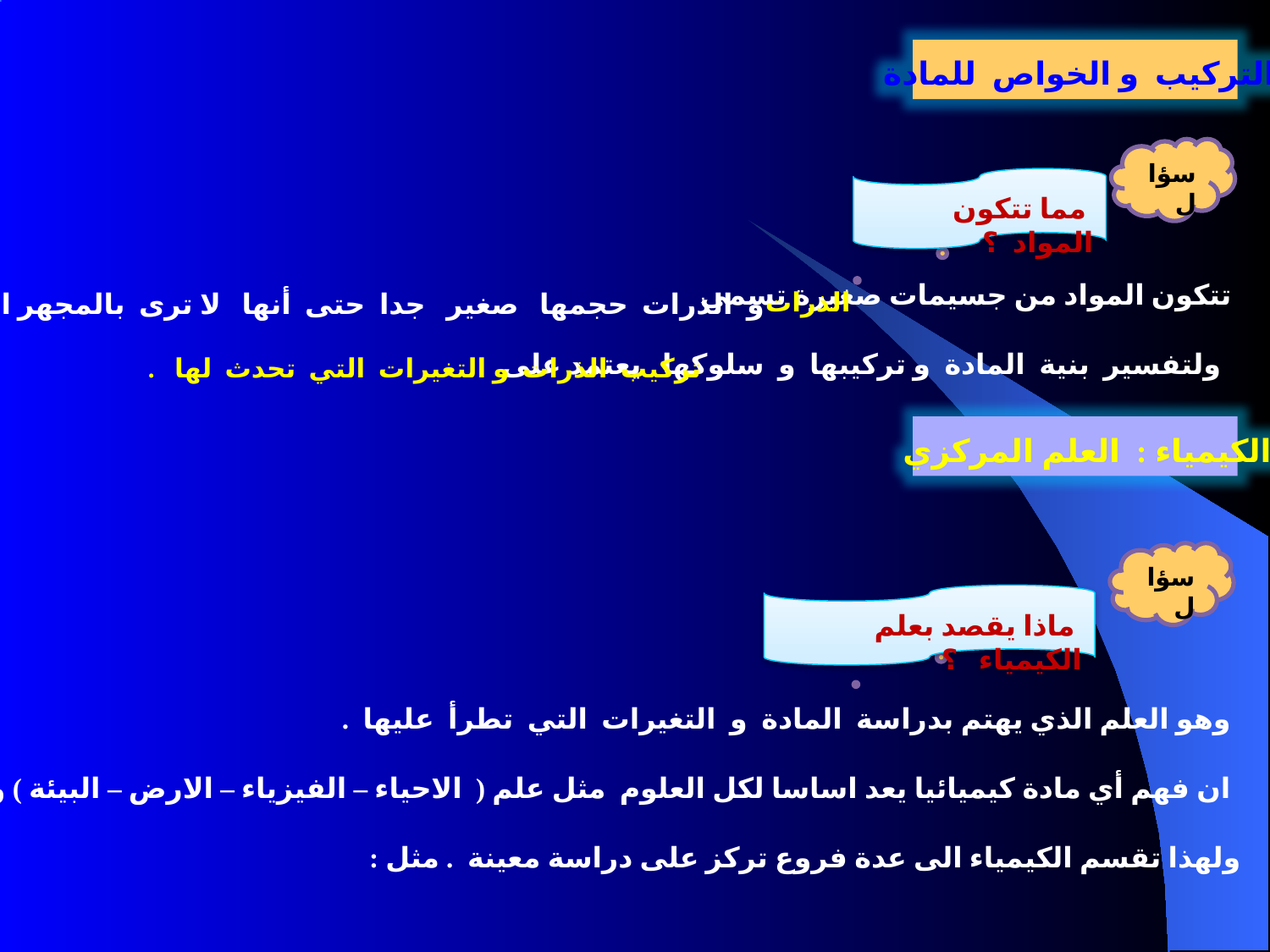

التركيب  و الخواص  للمادة
سؤال
 مما تتكون المواد  ؟
تتكون المواد من جسيمات صغيرة تسمى
الذرات
و  الذرات  حجمها   صغير   جدا  حتى  أنها   لا ترى  بالمجهر الضوئي .
ولتفسير  بنية  المادة  و تركيبها  و  سلوكها   يعتمد على
تركيب  الذرات  و التغيرات  التي  تحدث  لها   .

الكيمياء :  العلم المركزي
سؤال
 ماذا يقصد بعلم الكيمياء   ؟
وهو العلم الذي يهتم بدراسة  المادة  و  التغيرات  التي  تطرأ  عليها  .
ان فهم أي مادة كيميائيا يعد اساسا لكل العلوم  مثل علم (  الاحياء – الفيزياء – الارض – البيئة ) وغيرها .
ولهذا تقسم الكيمياء الى عدة فروع تركز على دراسة معينة  . مثل :